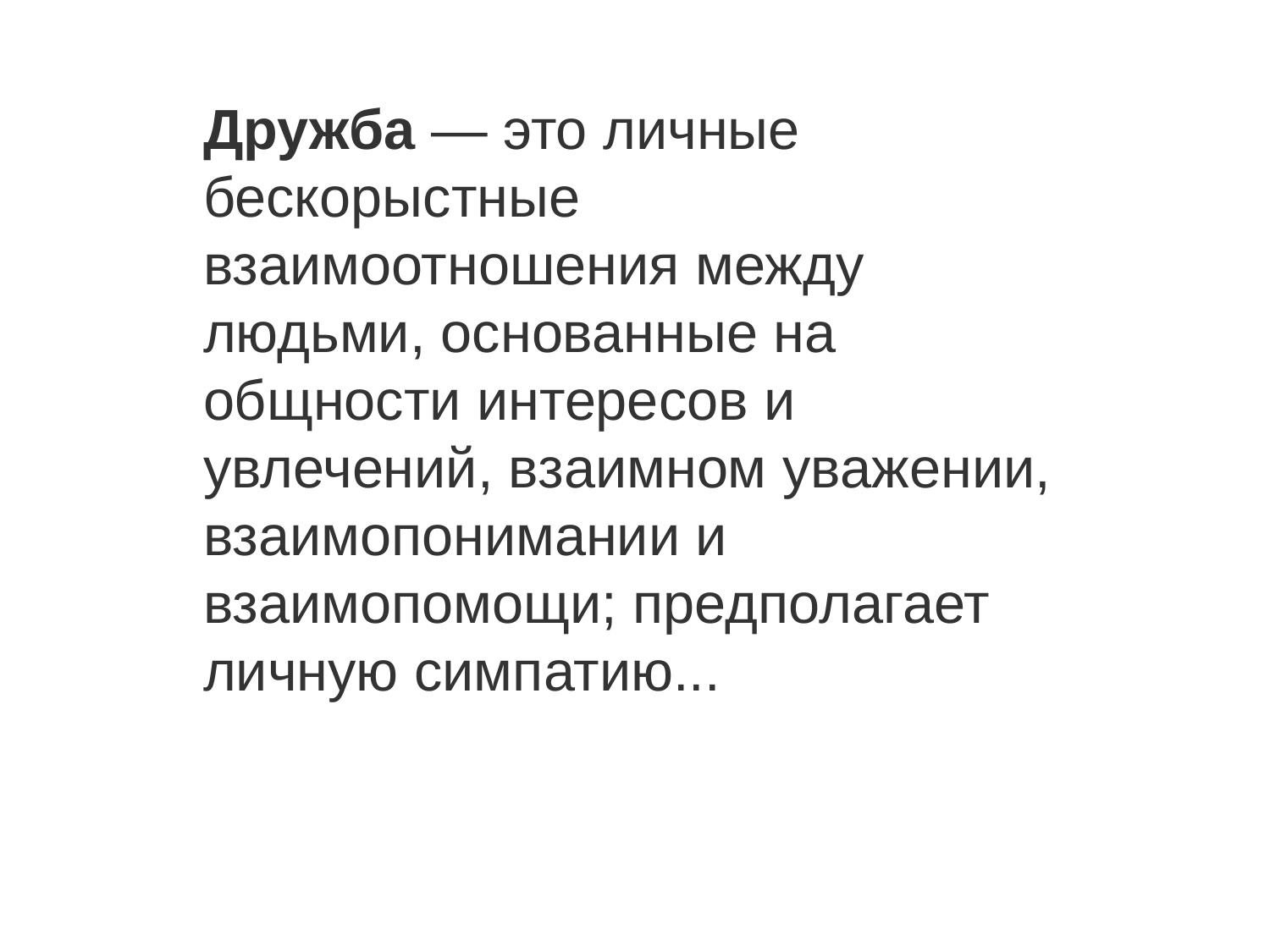

Дружба — это личные бескорыстные взаимоотношения между людьми, основанные на общности интересов и увлечений, взаимном уважении, взаимопонимании и взаимопомощи; предполагает личную симпатию...